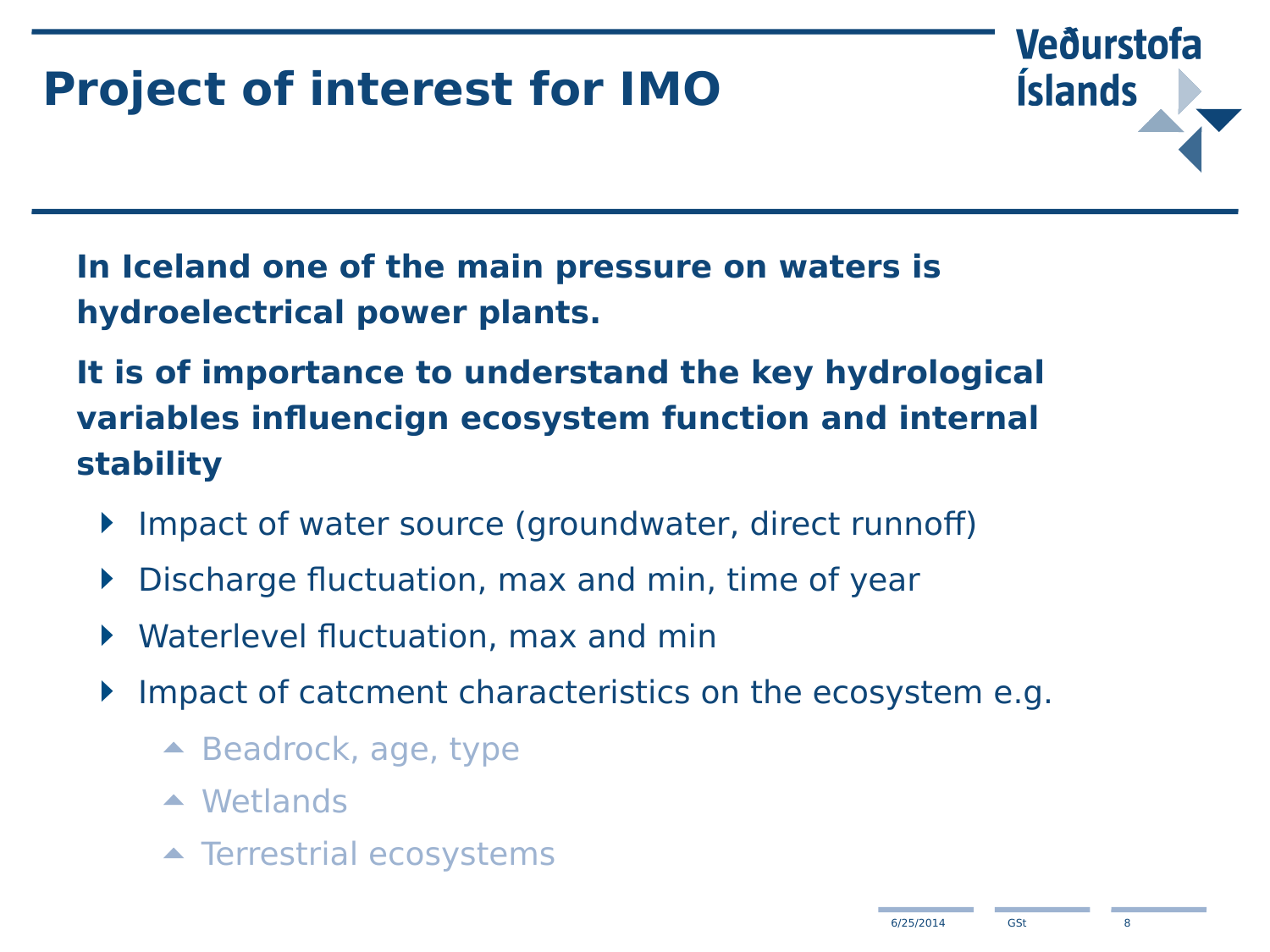

# Project of interest for IMO
In Iceland one of the main pressure on waters is hydroelectrical power plants.
It is of importance to understand the key hydrological variables influencign ecosystem function and internal stability
Impact of water source (groundwater, direct runnoff)
Discharge fluctuation, max and min, time of year
Waterlevel fluctuation, max and min
Impact of catcment characteristics on the ecosystem e.g.
Beadrock, age, type
Wetlands
Terrestrial ecosystems

8
6/25/2014
GSt